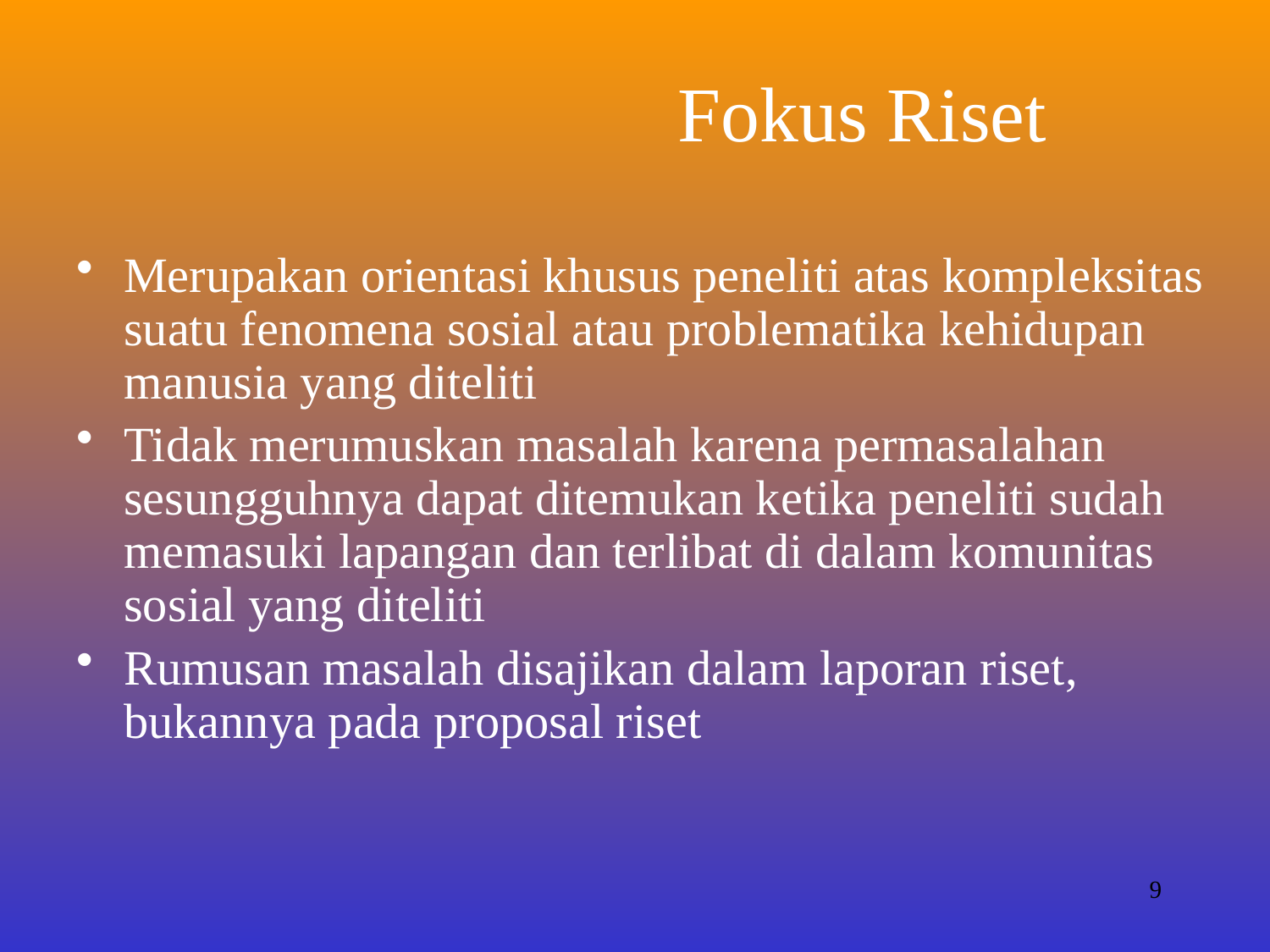

# Fokus Riset
Merupakan orientasi khusus peneliti atas kompleksitas suatu fenomena sosial atau problematika kehidupan manusia yang diteliti
Tidak merumuskan masalah karena permasalahan sesungguhnya dapat ditemukan ketika peneliti sudah memasuki lapangan dan terlibat di dalam komunitas sosial yang diteliti
Rumusan masalah disajikan dalam laporan riset, bukannya pada proposal riset
9